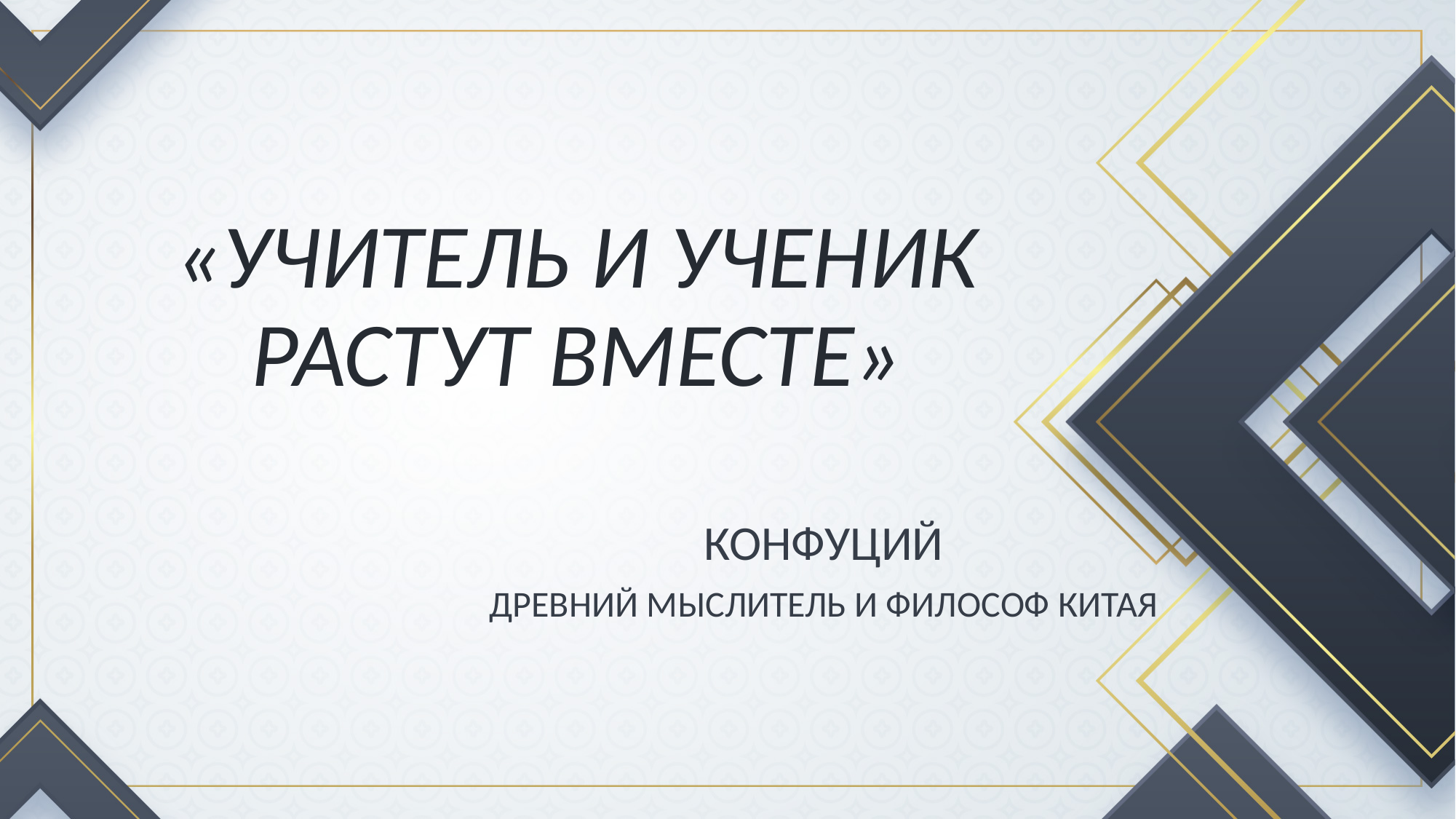

# «УЧИТЕЛЬ И УЧЕНИК РАСТУТ ВМЕСТЕ»
КОНФУЦИЙ
ДРЕВНИЙ МЫСЛИТЕЛЬ И ФИЛОСОФ КИТАЯ